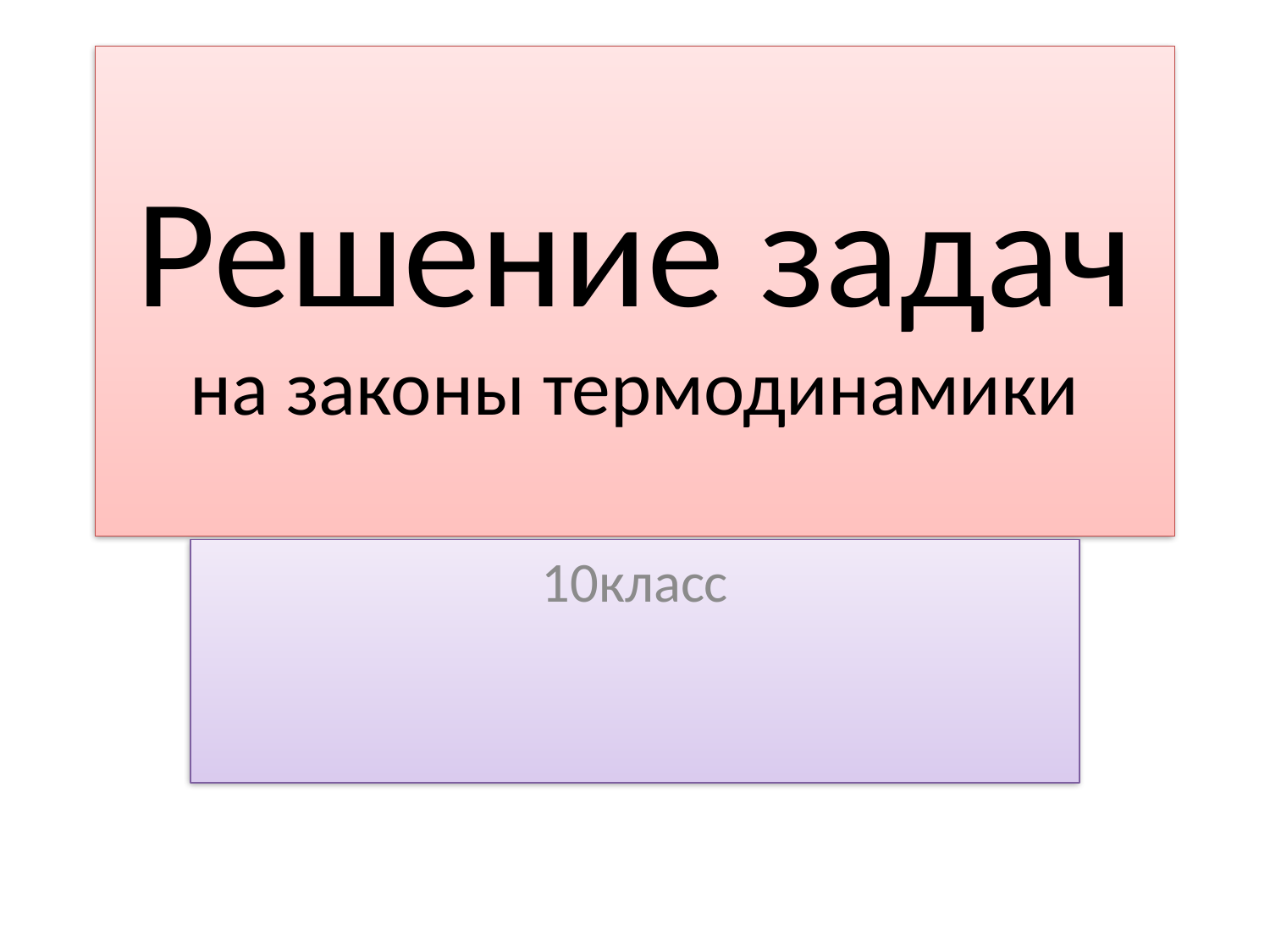

# Решение задач на законы термодинамики
10класс